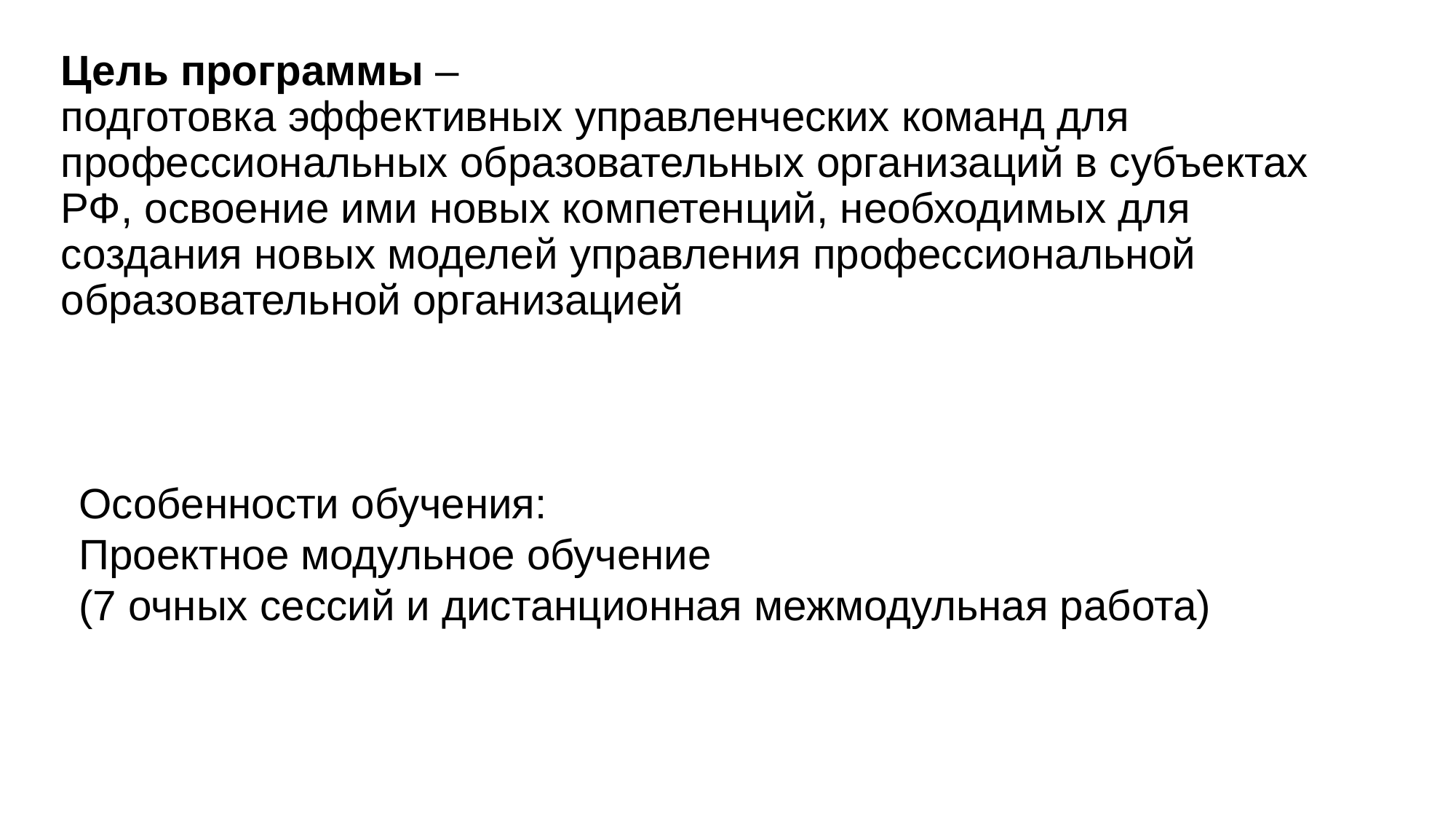

# Цель программы – подготовка эффективных управленческих команд для профессиональных образовательных организаций в субъектах РФ, освоение ими новых компетенций, необходимых для создания новых моделей управления профессиональной образовательной организацией
Особенности обучения:
Проектное модульное обучение
(7 очных сессий и дистанционная межмодульная работа)